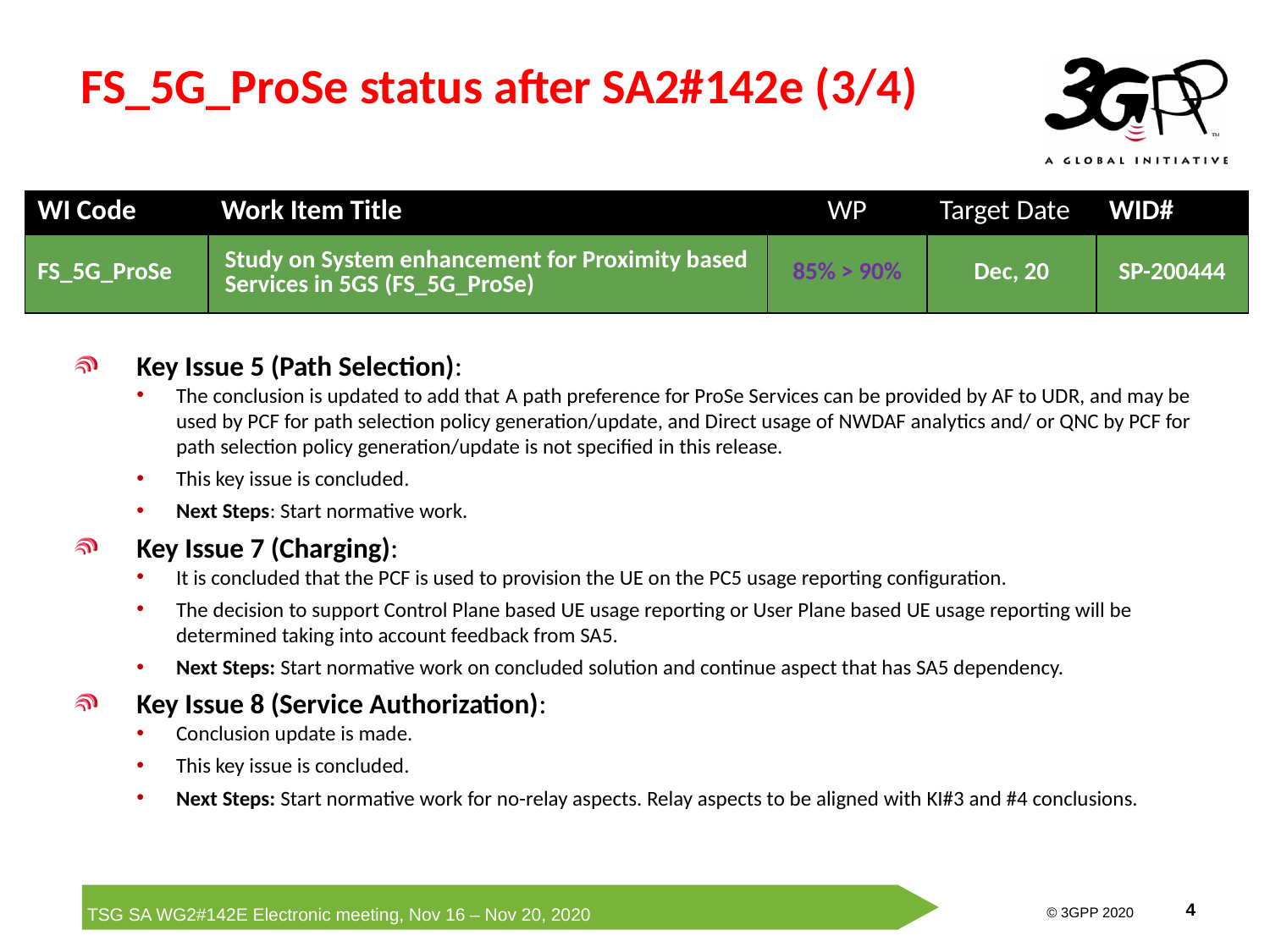

# FS_5G_ProSe status after SA2#142e (3/4)
| WI Code | Work Item Title | WP | Target Date | WID# |
| --- | --- | --- | --- | --- |
| FS\_5G\_ProSe | Study on System enhancement for Proximity based Services in 5GS (FS\_5G\_ProSe) | 85% > 90% | Dec, 20 | SP-200444 |
Key Issue 5 (Path Selection):
The conclusion is updated to add that A path preference for ProSe Services can be provided by AF to UDR, and may be used by PCF for path selection policy generation/update, and Direct usage of NWDAF analytics and/ or QNC by PCF for path selection policy generation/update is not specified in this release.
This key issue is concluded.
Next Steps: Start normative work.
Key Issue 7 (Charging):
It is concluded that the PCF is used to provision the UE on the PC5 usage reporting configuration.
The decision to support Control Plane based UE usage reporting or User Plane based UE usage reporting will be determined taking into account feedback from SA5.
Next Steps: Start normative work on concluded solution and continue aspect that has SA5 dependency.
Key Issue 8 (Service Authorization):
Conclusion update is made.
This key issue is concluded.
Next Steps: Start normative work for no-relay aspects. Relay aspects to be aligned with KI#3 and #4 conclusions.